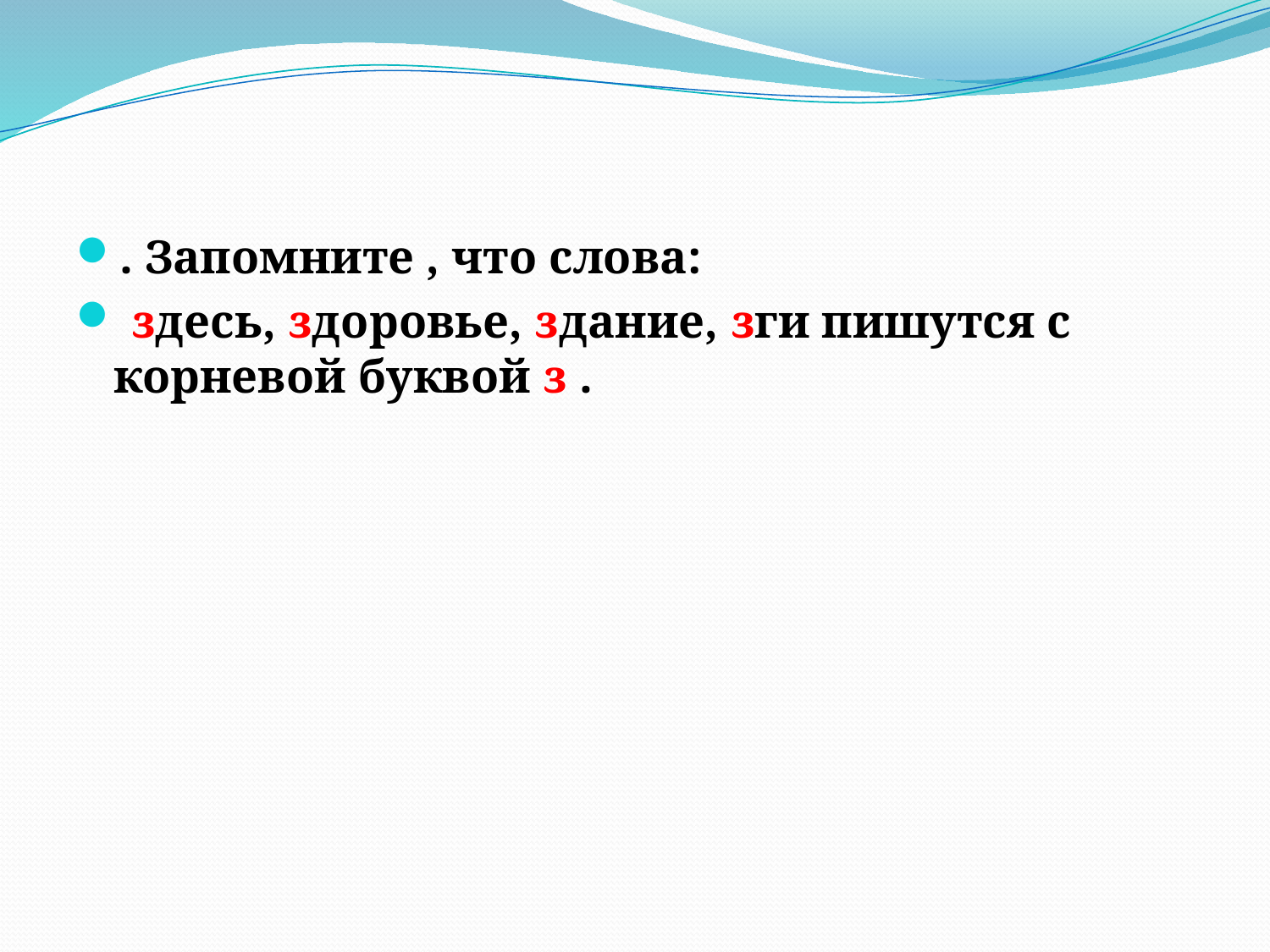

. Запомните , что слова:
 здесь, здоровье, здание, зги пишутся с корневой буквой з .